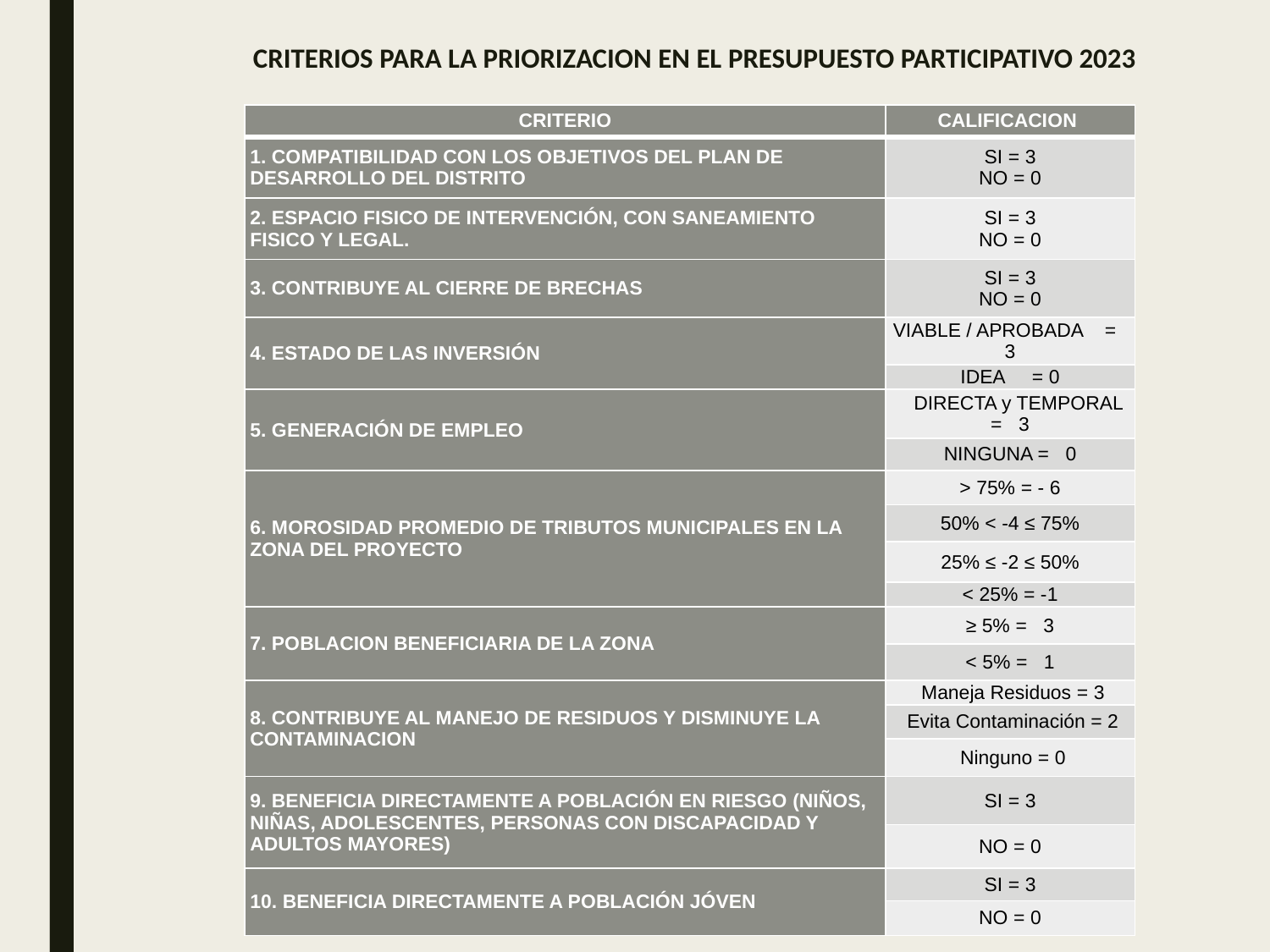

CRITERIOS PARA LA PRIORIZACION EN EL PRESUPUESTO PARTICIPATIVO 2023
| CRITERIO | CALIFICACION |
| --- | --- |
| 1. COMPATIBILIDAD CON LOS OBJETIVOS DEL PLAN DE DESARROLLO DEL DISTRITO | SI = 3 NO = 0 |
| 2. ESPACIO FISICO DE INTERVENCIÓN, CON SANEAMIENTO FISICO Y LEGAL. | SI = 3 NO = 0 |
| 3. CONTRIBUYE AL CIERRE DE BRECHAS | SI = 3 NO = 0 |
| 4. ESTADO DE LAS INVERSIÓN | VIABLE / APROBADA = 3 |
|  | IDEA = 0 |
| 5. GENERACIÓN DE EMPLEO | DIRECTA y TEMPORAL = 3 |
|  | NINGUNA = 0 |
| 6. MOROSIDAD PROMEDIO DE TRIBUTOS MUNICIPALES EN LA ZONA DEL PROYECTO | > 75% = - 6 |
|  | 50% < -4 ≤ 75% |
|  | 25% ≤ -2 ≤ 50% |
|  | < 25% = -1 |
| 7. POBLACION BENEFICIARIA DE LA ZONA | ≥ 5% = 3 |
|  | < 5% = 1 |
| 8. CONTRIBUYE AL MANEJO DE RESIDUOS Y DISMINUYE LA CONTAMINACION | Maneja Residuos = 3 |
|  | Evita Contaminación = 2 |
|  | Ninguno = 0 |
| 9. BENEFICIA DIRECTAMENTE A POBLACIÓN EN RIESGO (NIÑOS, NIÑAS, ADOLESCENTES, PERSONAS CON DISCAPACIDAD Y ADULTOS MAYORES) | SI = 3 |
|  | NO = 0 |
| 10. BENEFICIA DIRECTAMENTE A POBLACIÓN JÓVEN | SI = 3 |
|  | NO = 0 |